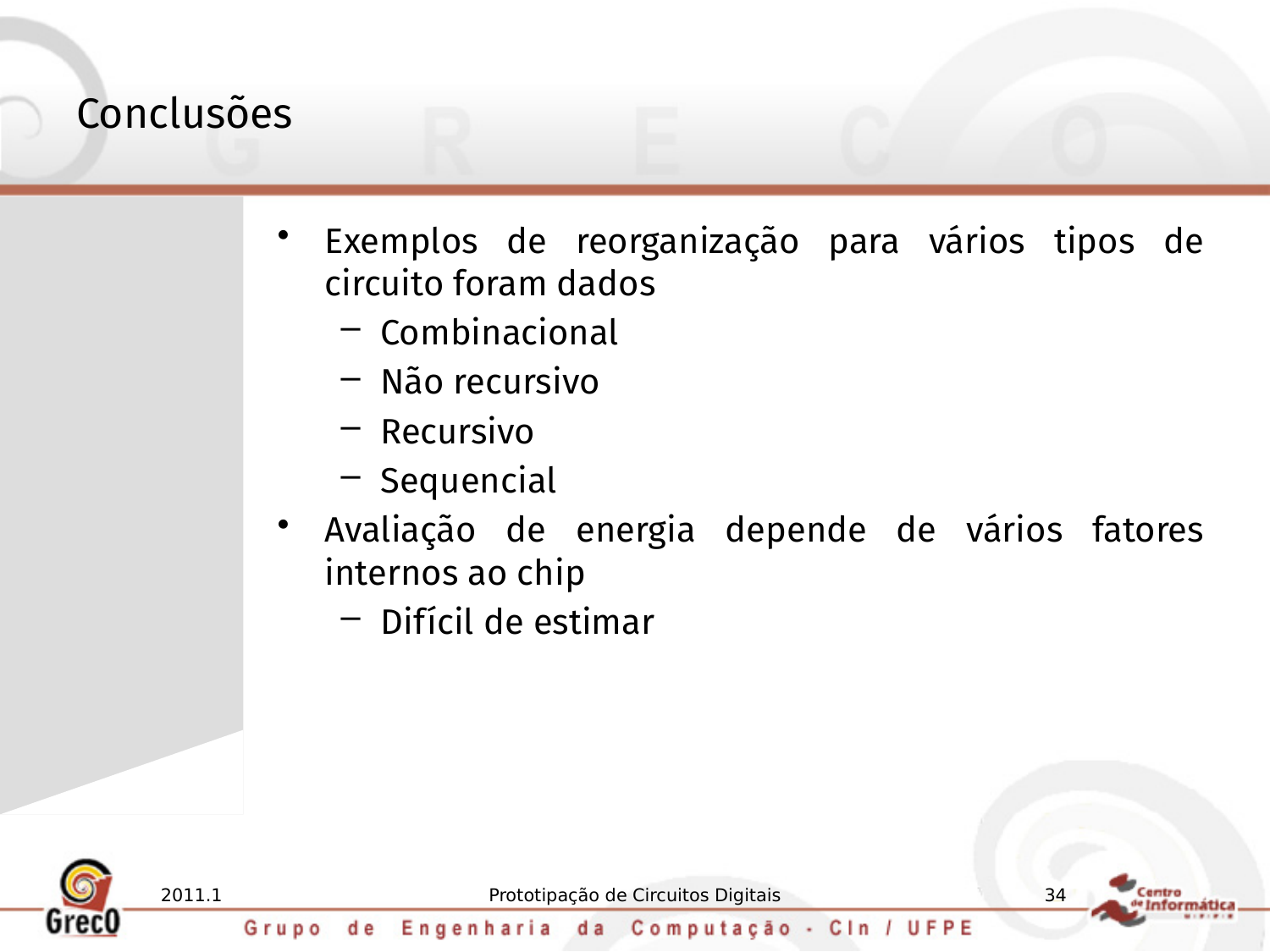

# Conclusões
Exemplos de reorganização para vários tipos de circuito foram dados
Combinacional
Não recursivo
Recursivo
Sequencial
Avaliação de energia depende de vários fatores internos ao chip
Difícil de estimar
2011.1
Prototipação de Circuitos Digitais
34